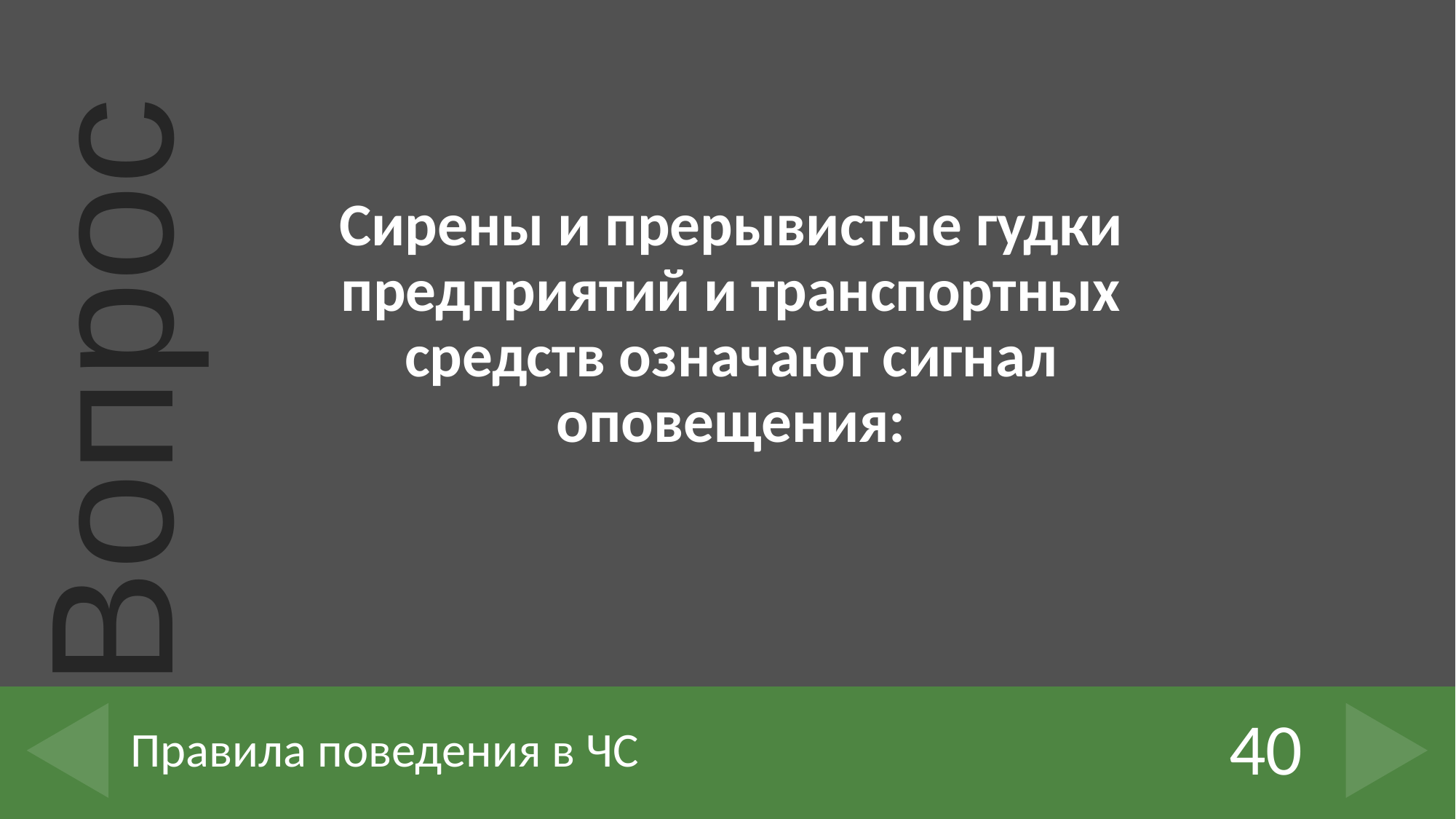

Сирены и прерывистые гудки предприятий и транспортных средств означают сигнал оповещения:
40
# Правила поведения в ЧС